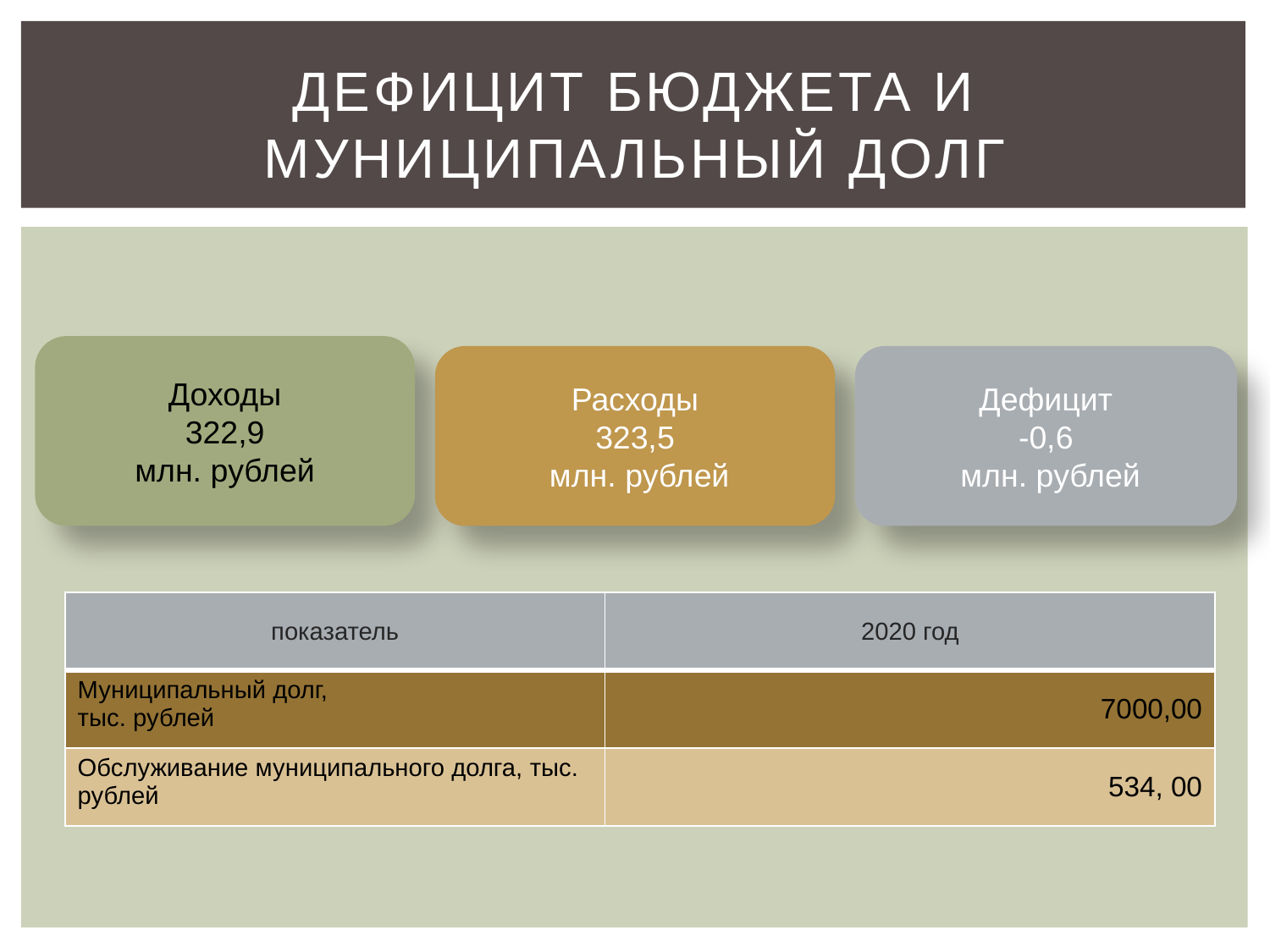

# Дефицит бюджета и муниципальный долг
Доходы
322,9
млн. рублей
Расходы
323,5
 млн. рублей
Дефицит
-0,6
 млн. рублей
| показатель | 2020 год |
| --- | --- |
| Муниципальный долг, тыс. рублей | 7000,00 |
| Обслуживание муниципального долга, тыс. рублей | 534, 00 |